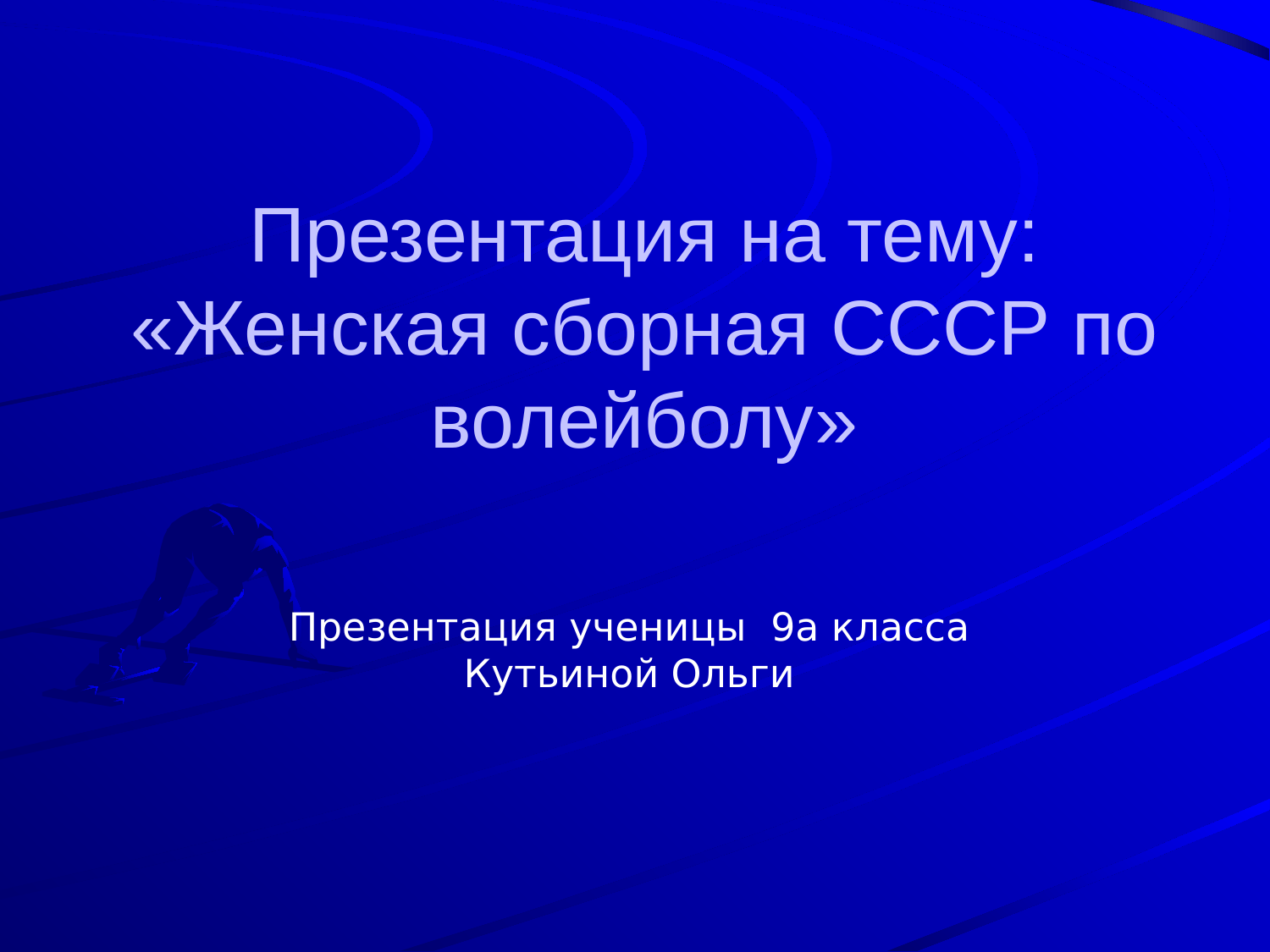

# Презентация на тему: «Женская сборная СССР по волейболу»
Презентация ученицы  9а класса Кутьиной Ольги